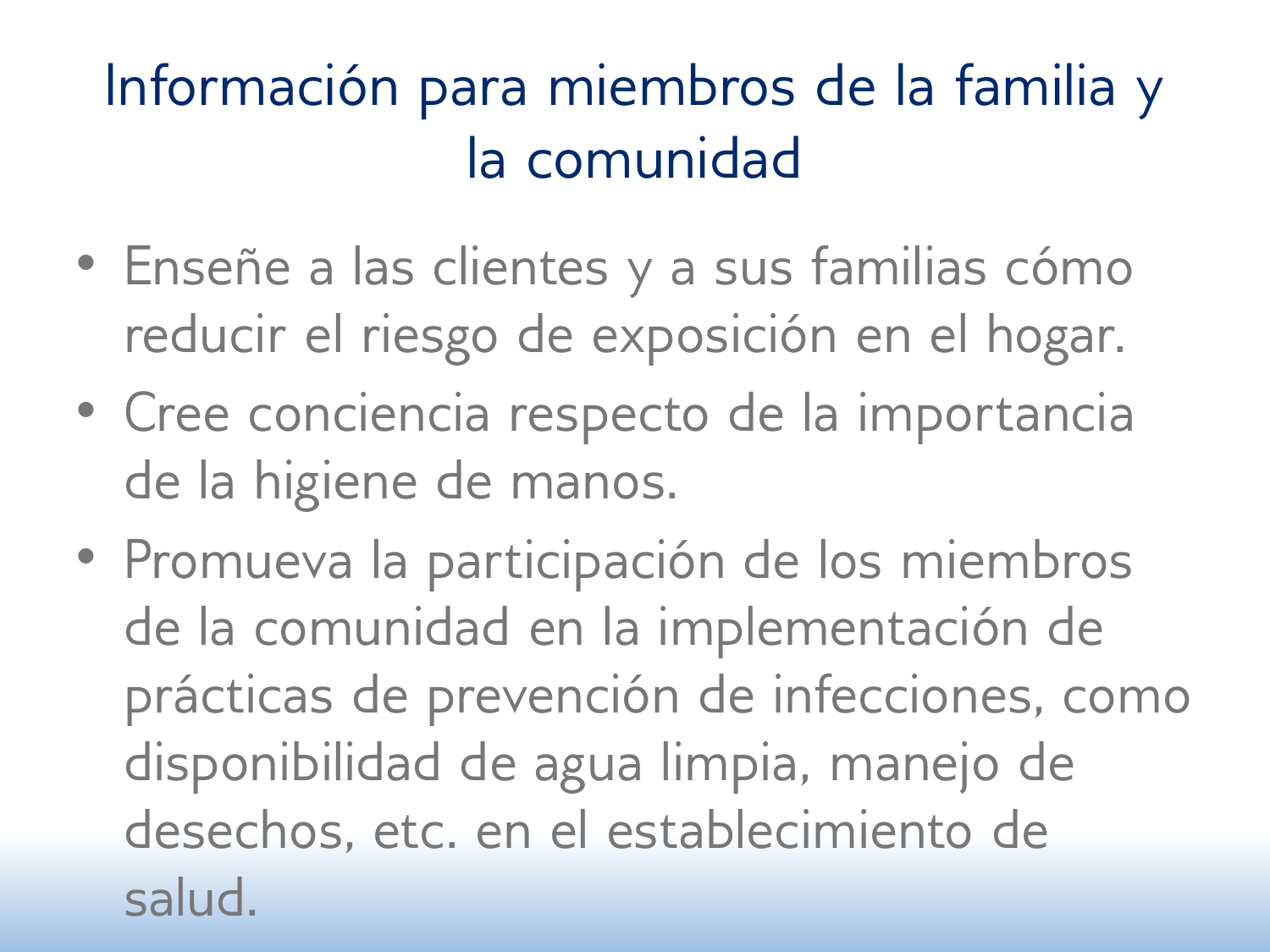

# Información para miembros de la familia y la comunidad
Enseñe a las clientes y a sus familias cómo
reducir el riesgo de exposición en el hogar.
Cree conciencia respecto de la importancia de la higiene de manos.
Promueva la participación de los miembros de la comunidad en la implementación de prácticas de prevención de infecciones, como disponibilidad de agua limpia, manejo de desechos, etc. en el establecimiento de salud.